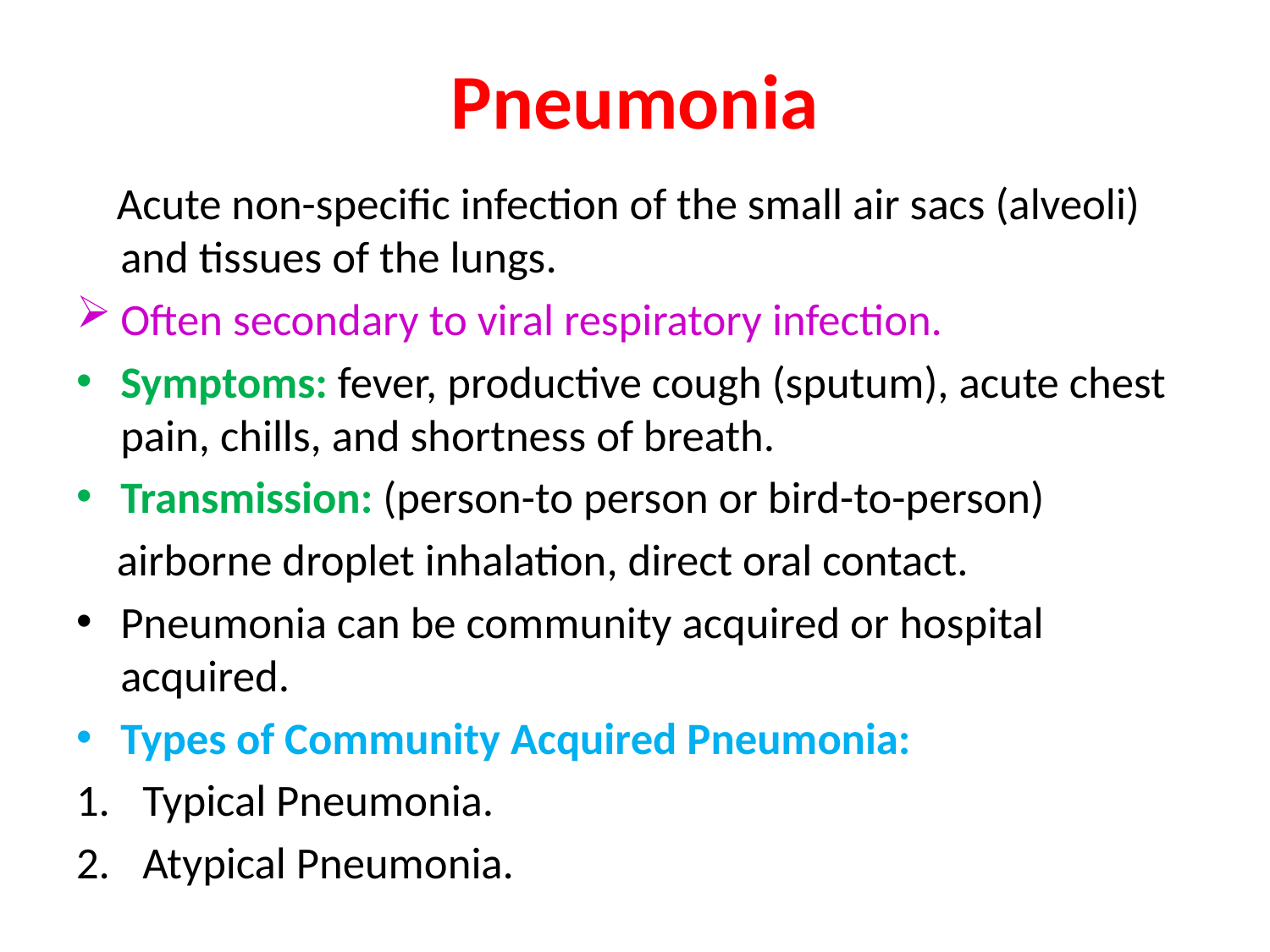

# Pneumonia
    Acute non-specific infection of the small air sacs (alveoli) and tissues of the lungs.
Often secondary to viral respiratory infection.
Symptoms: fever, productive cough (sputum), acute chest pain, chills, and shortness of breath.
Transmission: (person-to person or bird-to-person)
    airborne droplet inhalation, direct oral contact.
Pneumonia can be community acquired or hospital acquired.
Types of Community Acquired Pneumonia:
Typical Pneumonia.
Atypical Pneumonia.